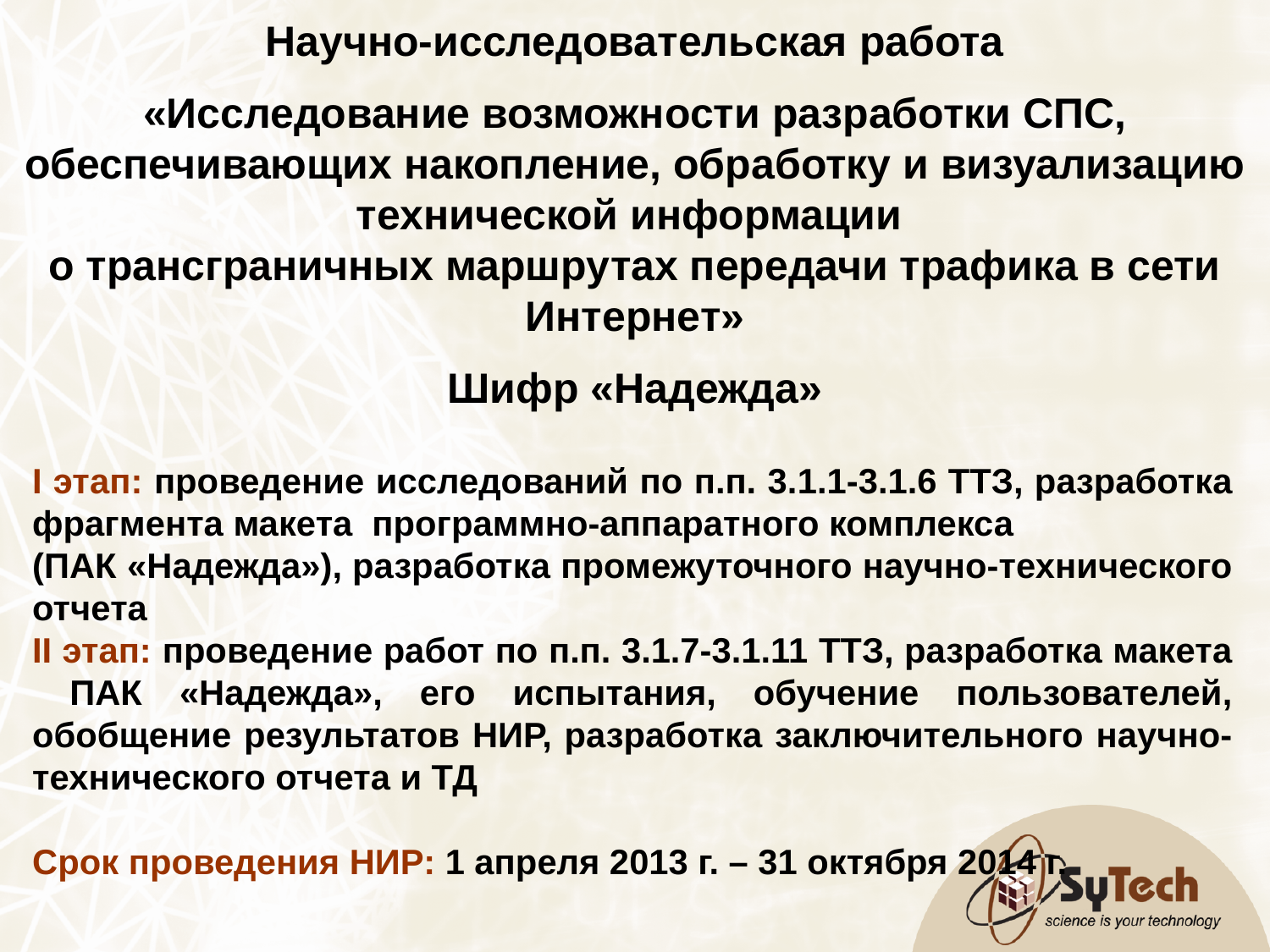

Научно-исследовательская работа

«Исследование возможности разработки СПС, обеспечивающих накопление, обработку и визуализацию технической информации
о трансграничных маршрутах передачи трафика в сети Интернет»

Шифр «Надежда»

I этап: проведение исследований по п.п. 3.1.1-3.1.6 ТТЗ, разработка фрагмента макета  программно-аппаратного комплекса
(ПАК «Надежда»), разработка промежуточного научно-технического отчета
II этап: проведение работ по п.п. 3.1.7-3.1.11 ТТЗ, разработка макета  ПАК «Надежда», его испытания, обучение пользователей, обобщение результатов НИР, разработка заключительного научно-технического отчета и ТД

Срок проведения НИР: 1 апреля 2013 г. – 31 октября 2014 г.